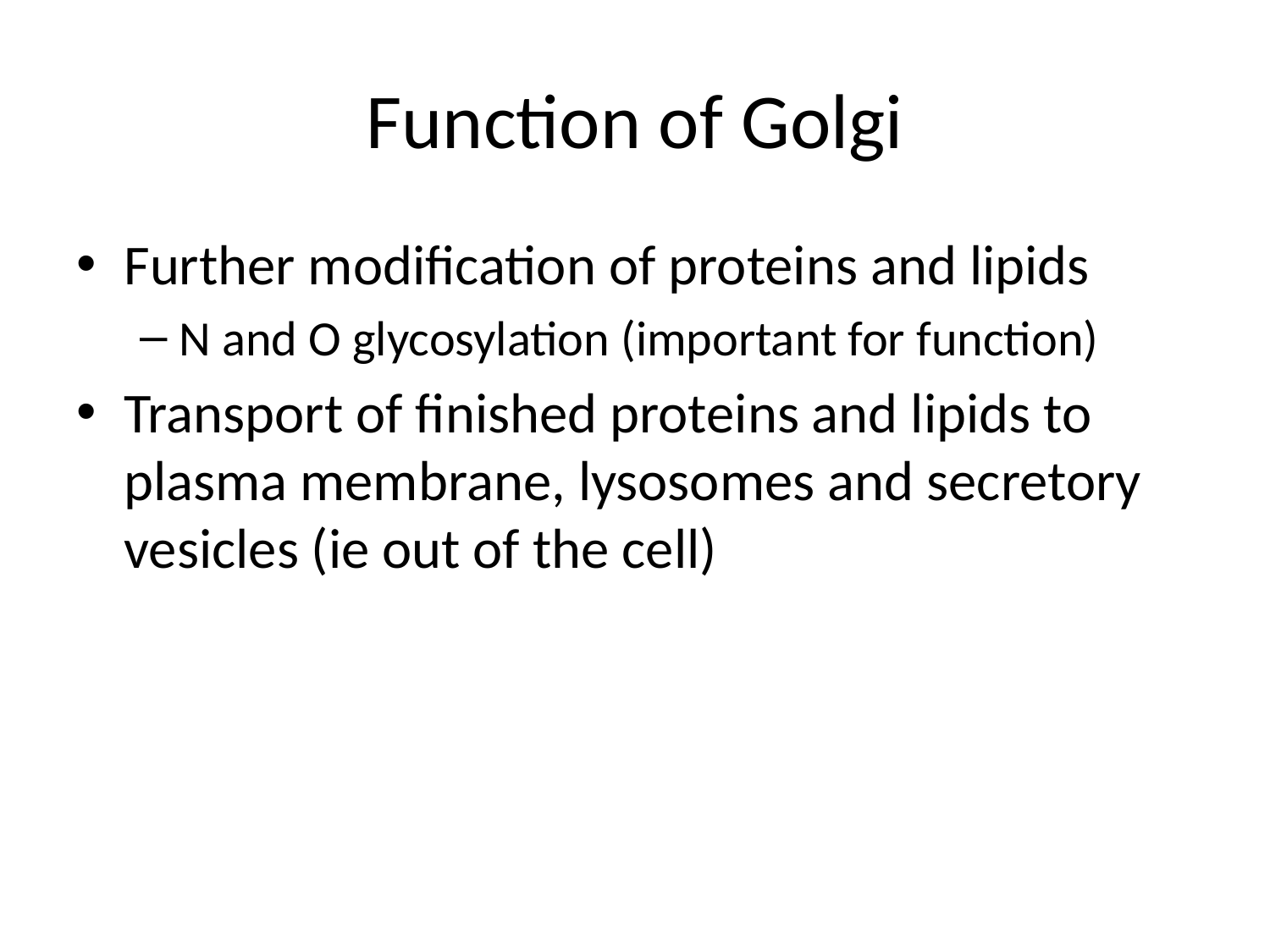

# Function of Golgi
Further modification of proteins and lipids
N and O glycosylation (important for function)
Transport of finished proteins and lipids to plasma membrane, lysosomes and secretory vesicles (ie out of the cell)